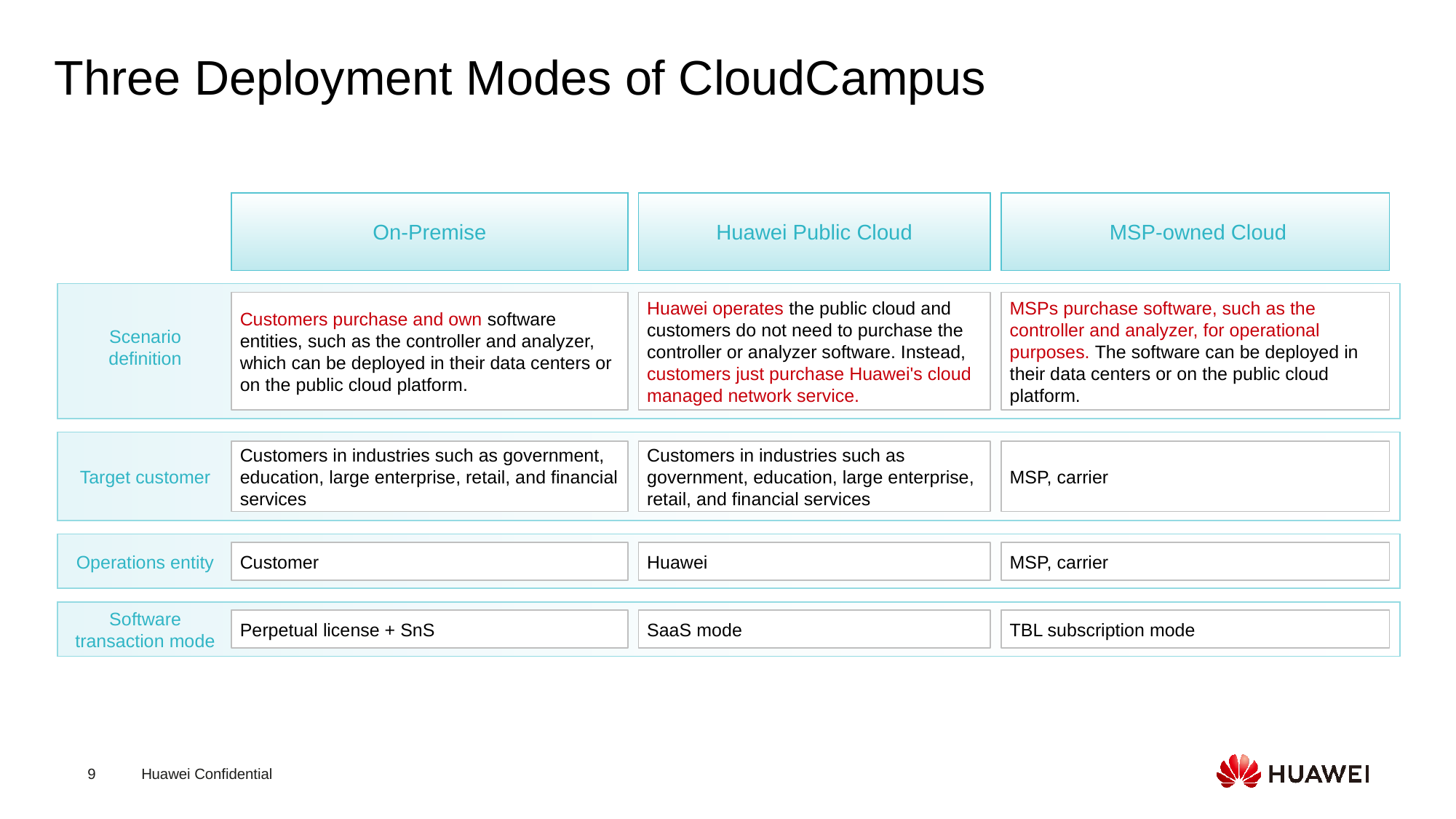

# Three Deployment Modes of CloudCampus
On-Premise
Huawei Public Cloud
 MSP-owned Cloud

Customers purchase and own software entities, such as the controller and analyzer, which can be deployed in their data centers or on the public cloud platform.
Huawei operates the public cloud and customers do not need to purchase the controller or analyzer software. Instead, customers just purchase Huawei's cloud managed network service.
MSPs purchase software, such as the controller and analyzer, for operational purposes. The software can be deployed in their data centers or on the public cloud platform.
Scenario definition

Target customer
Customers in industries such as government, education, large enterprise, retail, and financial services
Customers in industries such as government, education, large enterprise, retail, and financial services
MSP, carrier
Operations entity

Customer
Huawei
MSP, carrier

Software transaction mode
Perpetual license + SnS
SaaS mode
TBL subscription mode